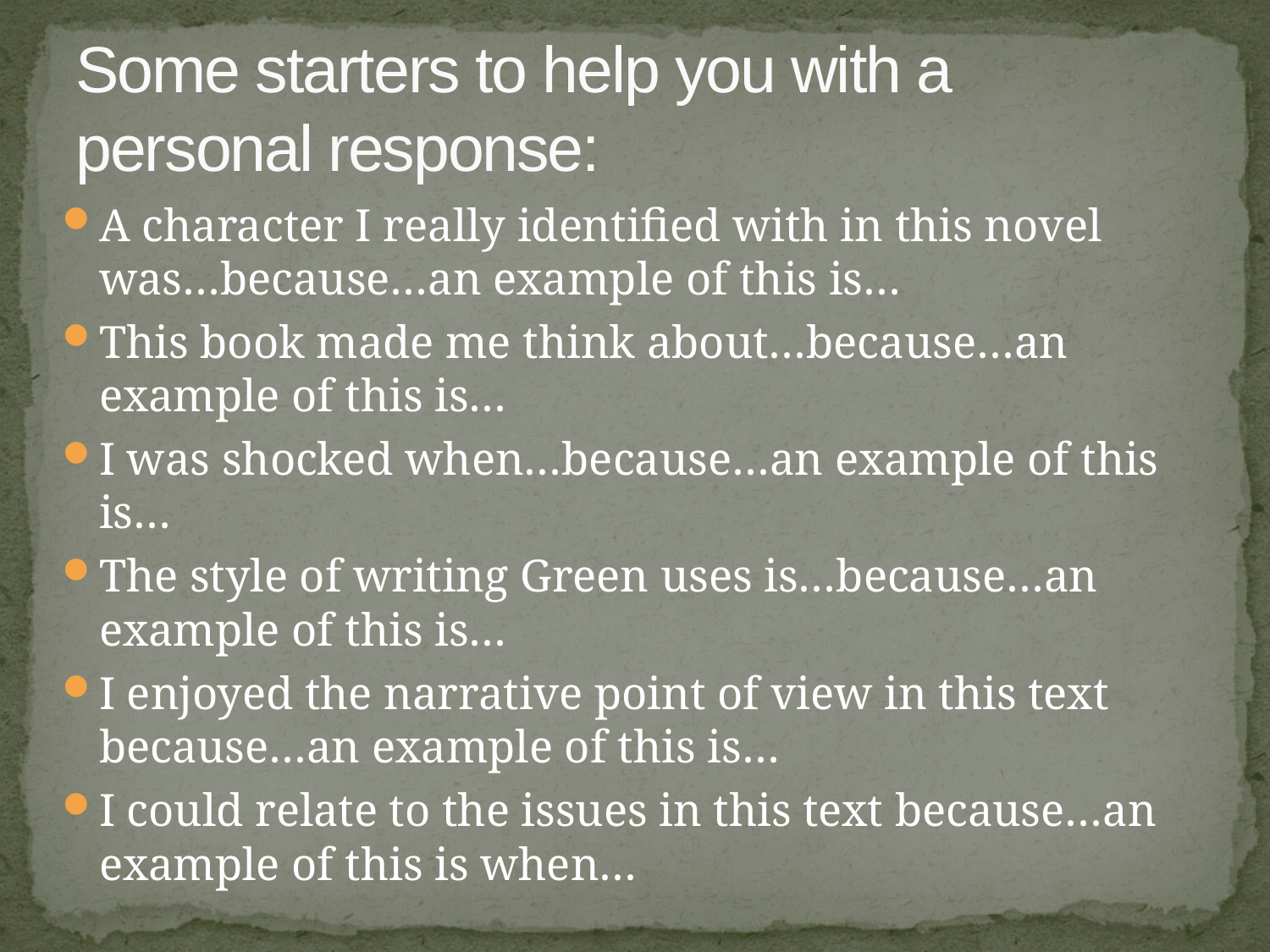

# Some starters to help you with a personal response:
A character I really identified with in this novel was…because…an example of this is…
This book made me think about…because…an example of this is…
I was shocked when…because…an example of this is…
The style of writing Green uses is…because…an example of this is…
I enjoyed the narrative point of view in this text because…an example of this is…
I could relate to the issues in this text because…an example of this is when…